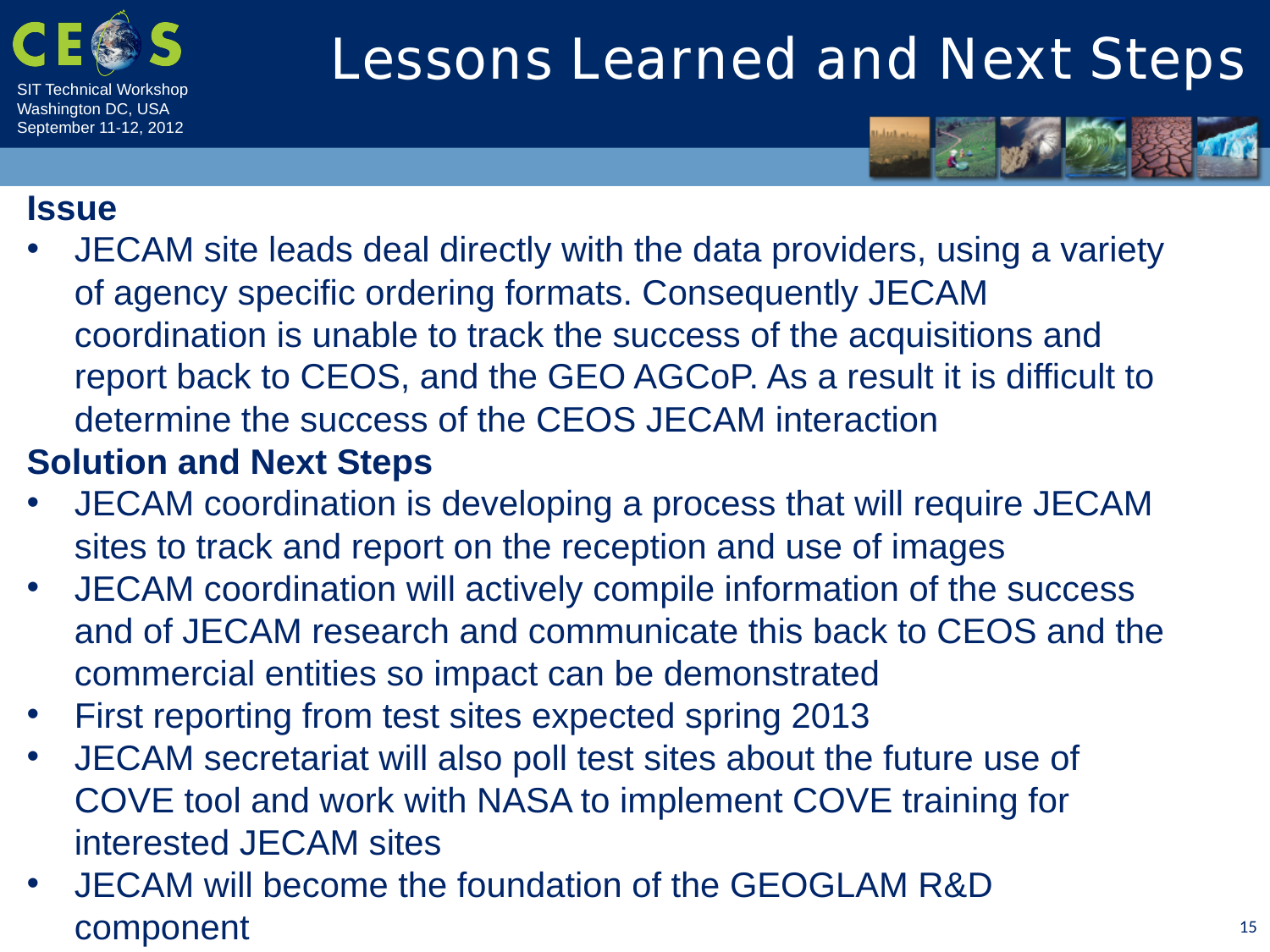

Lessons Learned and Next Steps
Issue
JECAM site leads deal directly with the data providers, using a variety of agency specific ordering formats. Consequently JECAM coordination is unable to track the success of the acquisitions and report back to CEOS, and the GEO AGCoP. As a result it is difficult to determine the success of the CEOS JECAM interaction
Solution and Next Steps
JECAM coordination is developing a process that will require JECAM sites to track and report on the reception and use of images
JECAM coordination will actively compile information of the success and of JECAM research and communicate this back to CEOS and the commercial entities so impact can be demonstrated
First reporting from test sites expected spring 2013
JECAM secretariat will also poll test sites about the future use of COVE tool and work with NASA to implement COVE training for interested JECAM sites
JECAM will become the foundation of the GEOGLAM R&D component
15